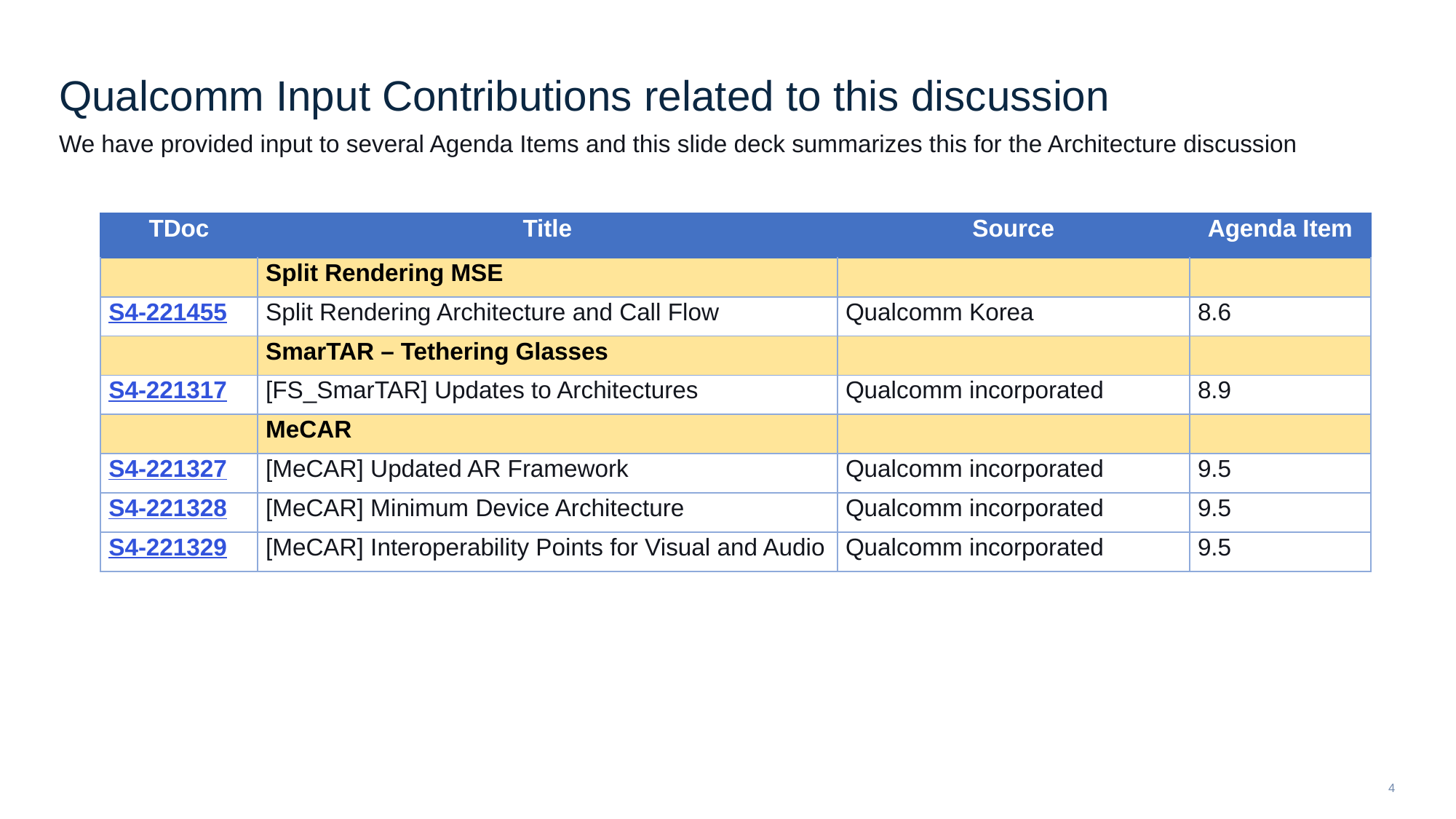

# Qualcomm Input Contributions related to this discussion
We have provided input to several Agenda Items and this slide deck summarizes this for the Architecture discussion
| TDoc | Title | Source | Agenda Item |
| --- | --- | --- | --- |
|  | Split Rendering MSE |  |  |
| S4-221455 | Split Rendering Architecture and Call Flow | Qualcomm Korea | 8.6 |
|  | SmarTAR – Tethering Glasses |  |  |
| S4-221317 | [FS\_SmarTAR] Updates to Architectures | Qualcomm incorporated | 8.9 |
|  | MeCAR |  |  |
| S4-221327 | [MeCAR] Updated AR Framework | Qualcomm incorporated | 9.5 |
| S4-221328 | [MeCAR] Minimum Device Architecture | Qualcomm incorporated | 9.5 |
| S4-221329 | [MeCAR] Interoperability Points for Visual and Audio | Qualcomm incorporated | 9.5 |